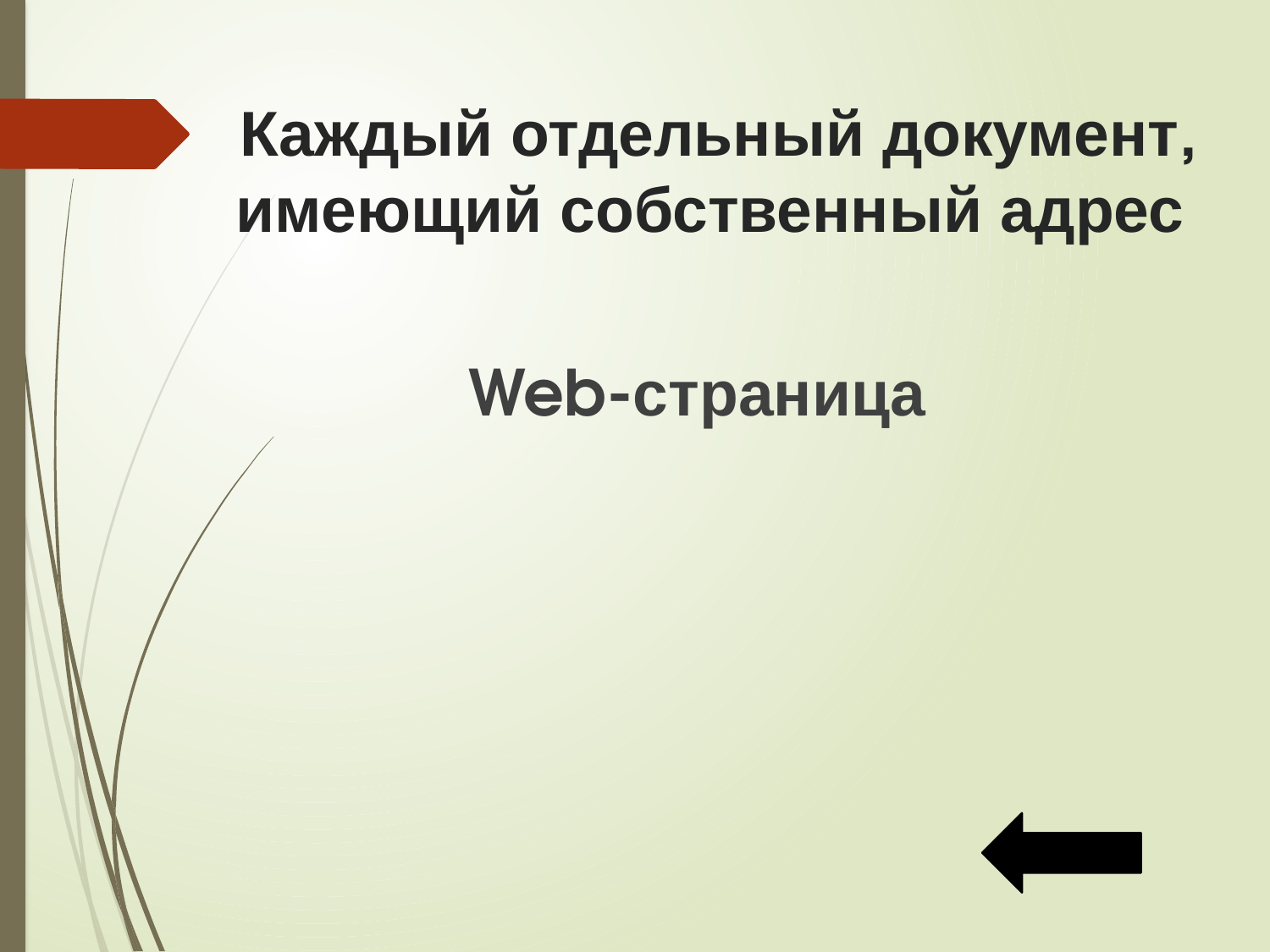

# Каждый отдельный документ, имеющий собственный адрес
Web-страница